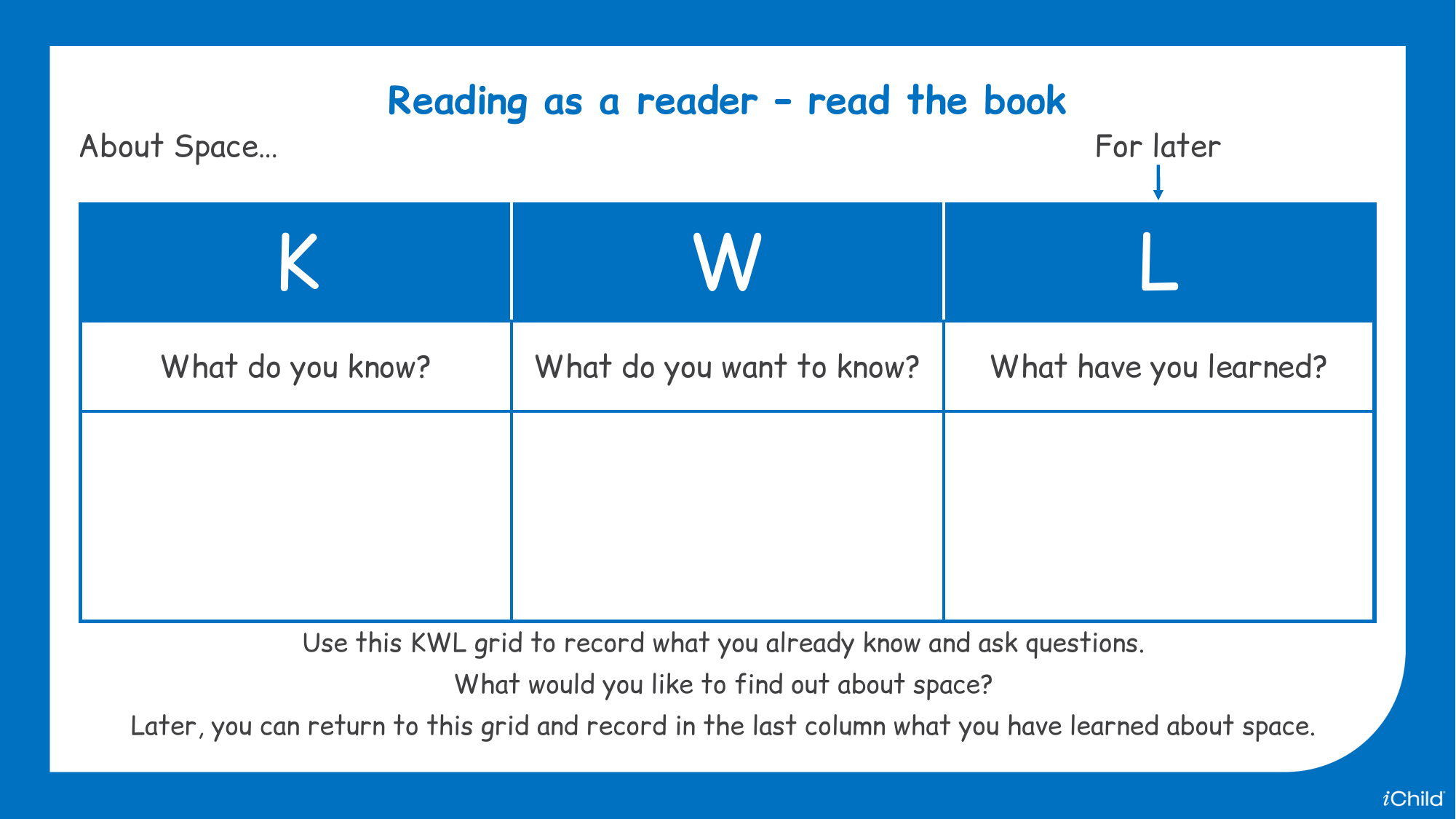

Reading as a reader – read the book
About Space…
For later

| K | W | L |
| --- | --- | --- |
| What do you know? | What do you want to know? | What have you learned? |
|  |  |  |
Use this KWL grid to record what you already know and ask questions.
What would you like to find out about space?
Later, you can return to this grid and record in the last column what you have learned about space.